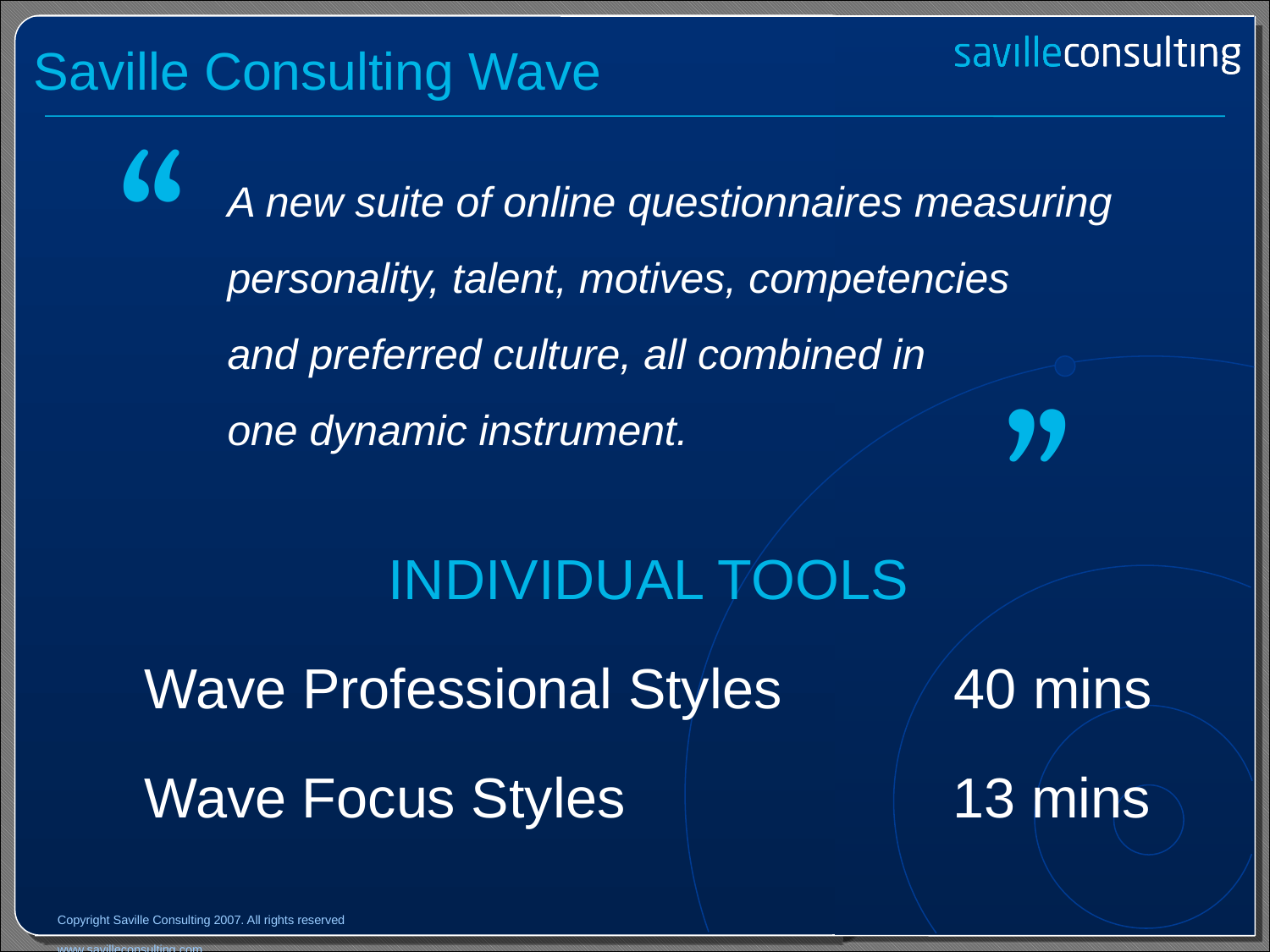

Saville Consulting Wave
“
A new suite of online questionnaires measuring
personality, talent, motives, competencies
and preferred culture, all combined in
one dynamic instrument.
“
INDIVIDUAL TOOLS
Wave Professional Styles           40 mins
Wave Focus Styles                     13 mins